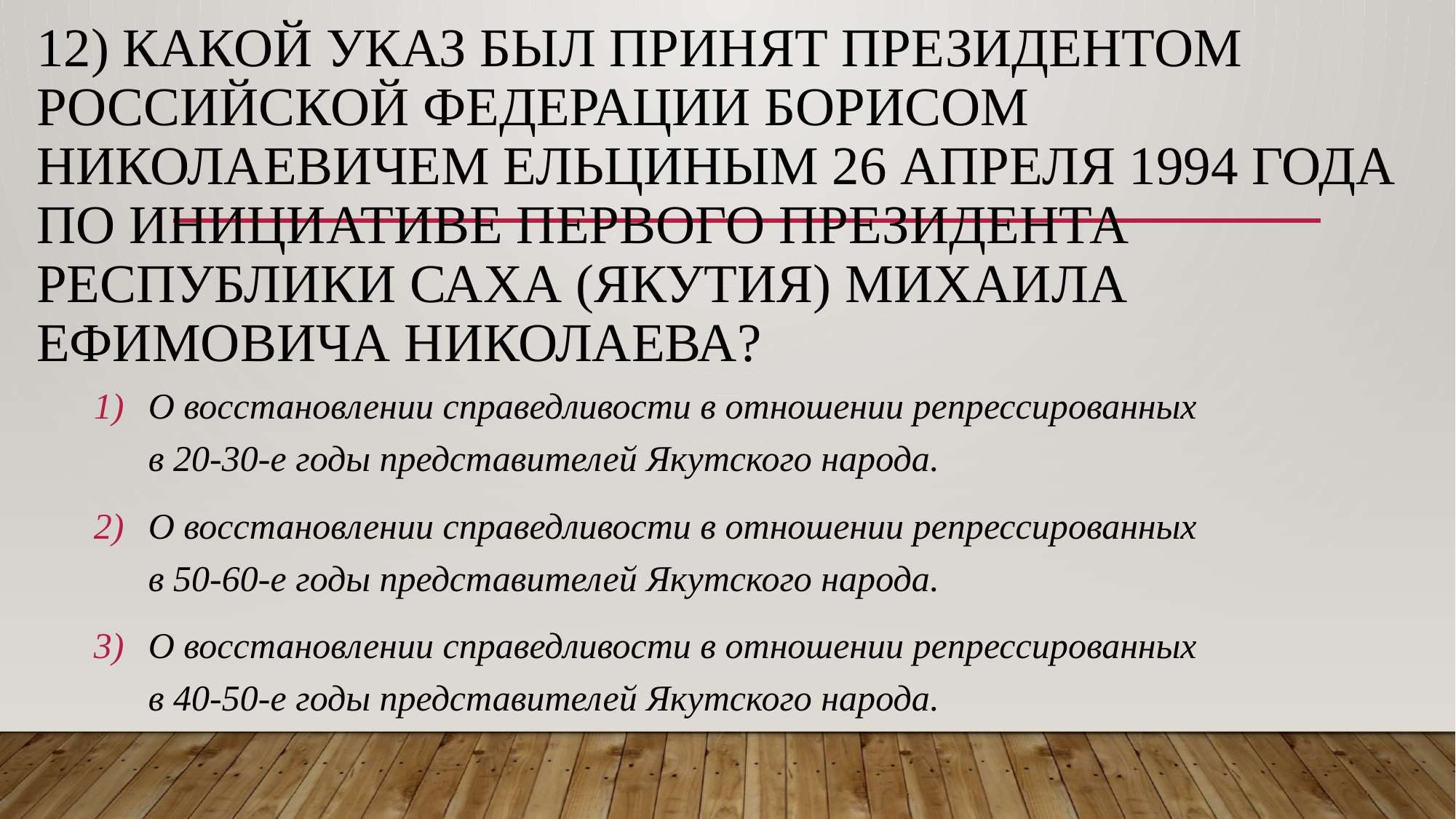

# 12) Какой указ был принят Президентом Российской Федерации Борисом Николаевичем Ельциным 26 апреля 1994 года по инициативе первого Президента Республики Саха (Якутия) Михаила Ефимовича Николаева?
О восстановлении справедливости в отношении репрессированных в 20-30-е годы представителей Якутского народа.
О восстановлении справедливости в отношении репрессированных в 50-60-е годы представителей Якутского народа.
О восстановлении справедливости в отношении репрессированных в 40-50-е годы представителей Якутского народа.